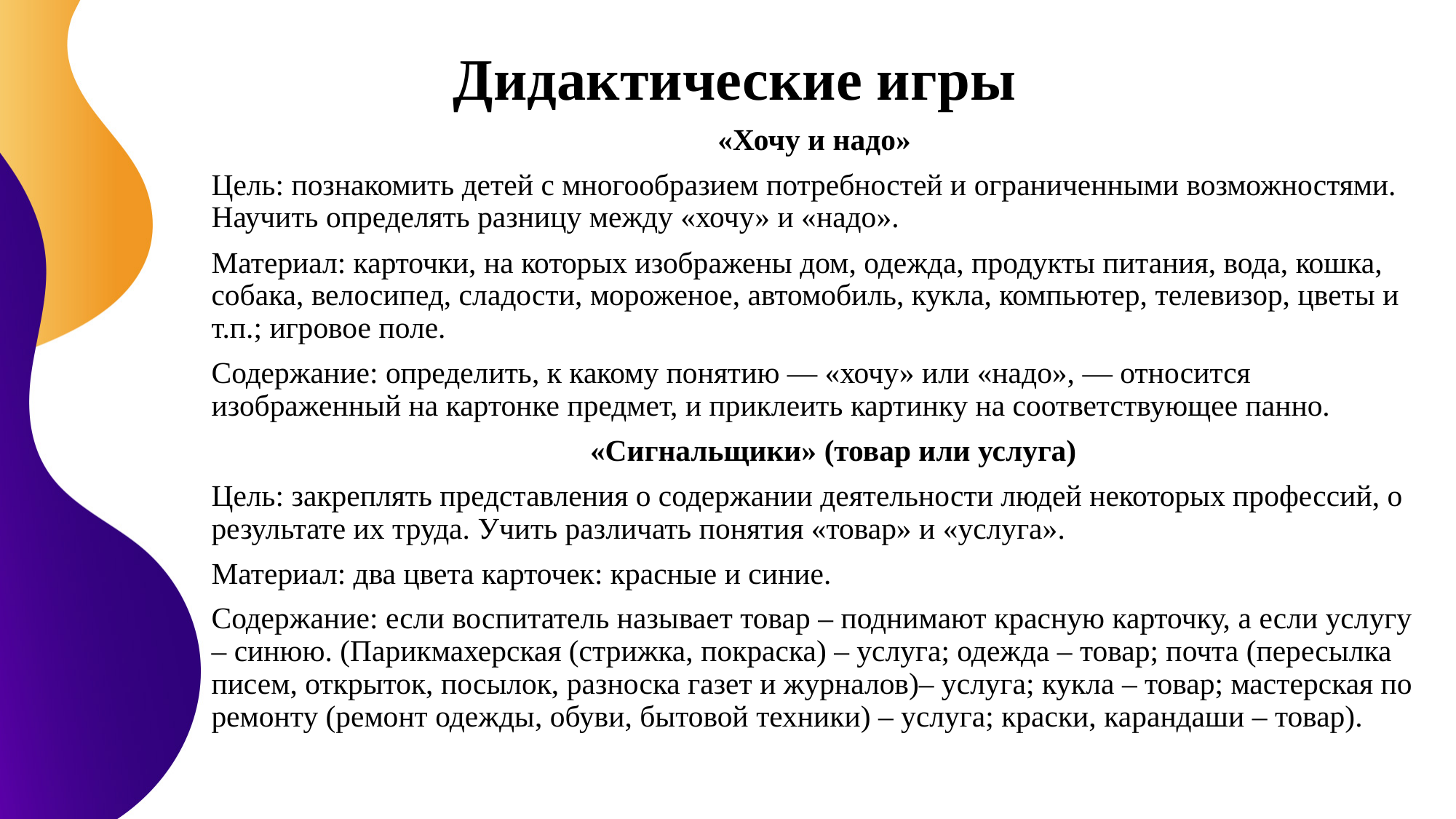

# Дидактические игры
«Хочу и надо»
Цель: познакомить детей с многообразием потребностей и ограниченными возможностями. Научить определять разницу между «хочу» и «надо».
Материал: карточки, на которых изображены дом, одежда, продукты питания, вода, кошка, собака, велосипед, сладости, мороженое, автомобиль, кукла, компьютер, телевизор, цветы и т.п.; игровое поле.
Содержание: определить, к какому понятию — «хочу» или «надо», — относится изображенный на картонке предмет, и приклеить картинку на соответствующее панно.
     «Сигнальщики» (товар или услуга)
Цель: закреплять представления о содержании деятельности людей некоторых профессий, о результате их труда. Учить различать понятия «товар» и «услуга».
Материал: два цвета карточек: красные и синие.
Содержание: если воспитатель называет товар – поднимают красную карточку, а если услугу – синюю. (Парикмахерская (стрижка, покраска) – услуга; одежда – товар; почта (пересылка писем, открыток, посылок, разноска газет и журналов)– услуга; кукла – товар; мастерская по ремонту (ремонт одежды, обуви, бытовой техники) – услуга; краски, карандаши – товар).